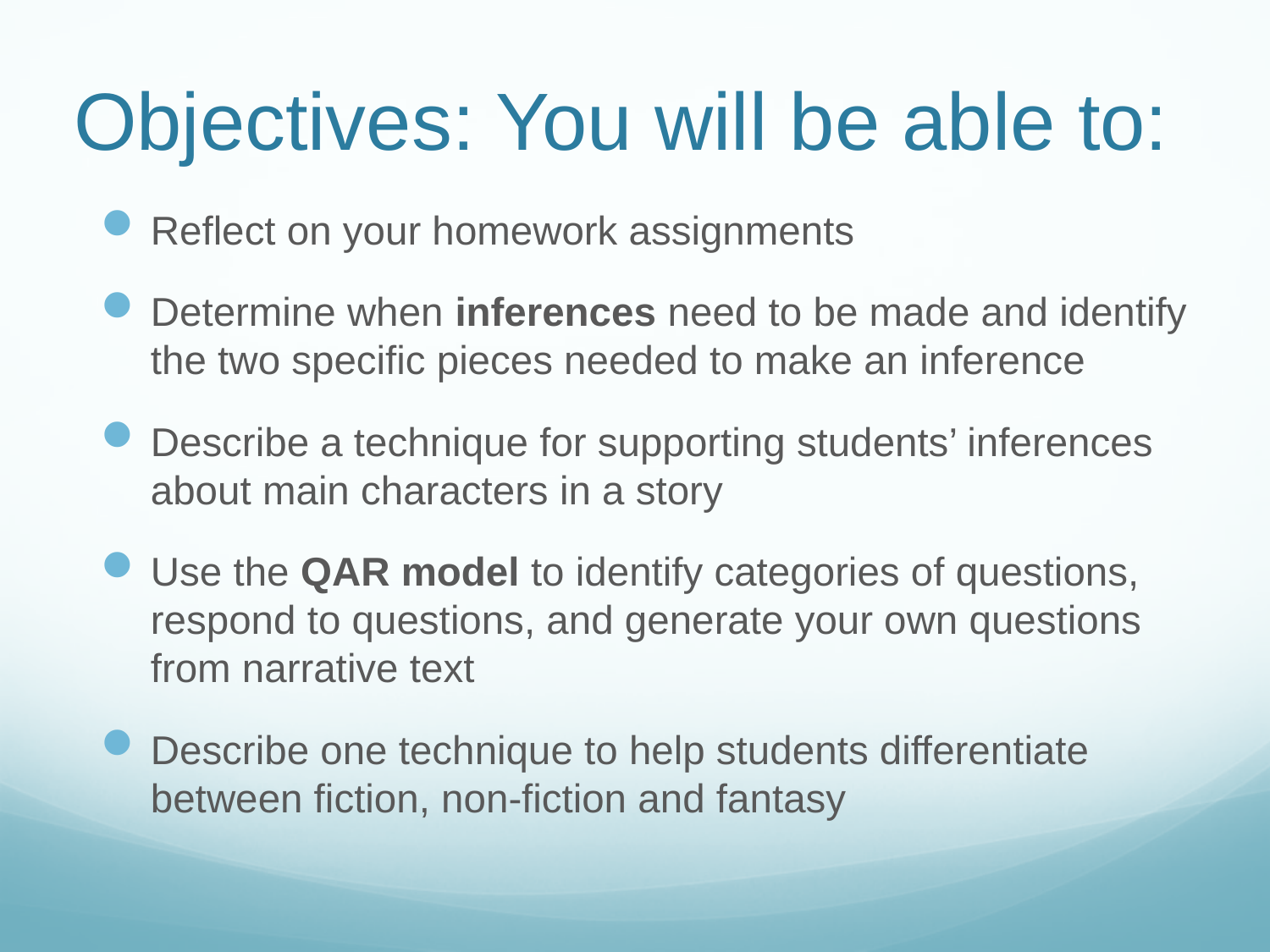

# Objectives: You will be able to:
Reflect on your homework assignments
Determine when inferences need to be made and identify the two specific pieces needed to make an inference
Describe a technique for supporting students’ inferences about main characters in a story
Use the QAR model to identify categories of questions, respond to questions, and generate your own questions from narrative text
Describe one technique to help students differentiate between fiction, non-fiction and fantasy